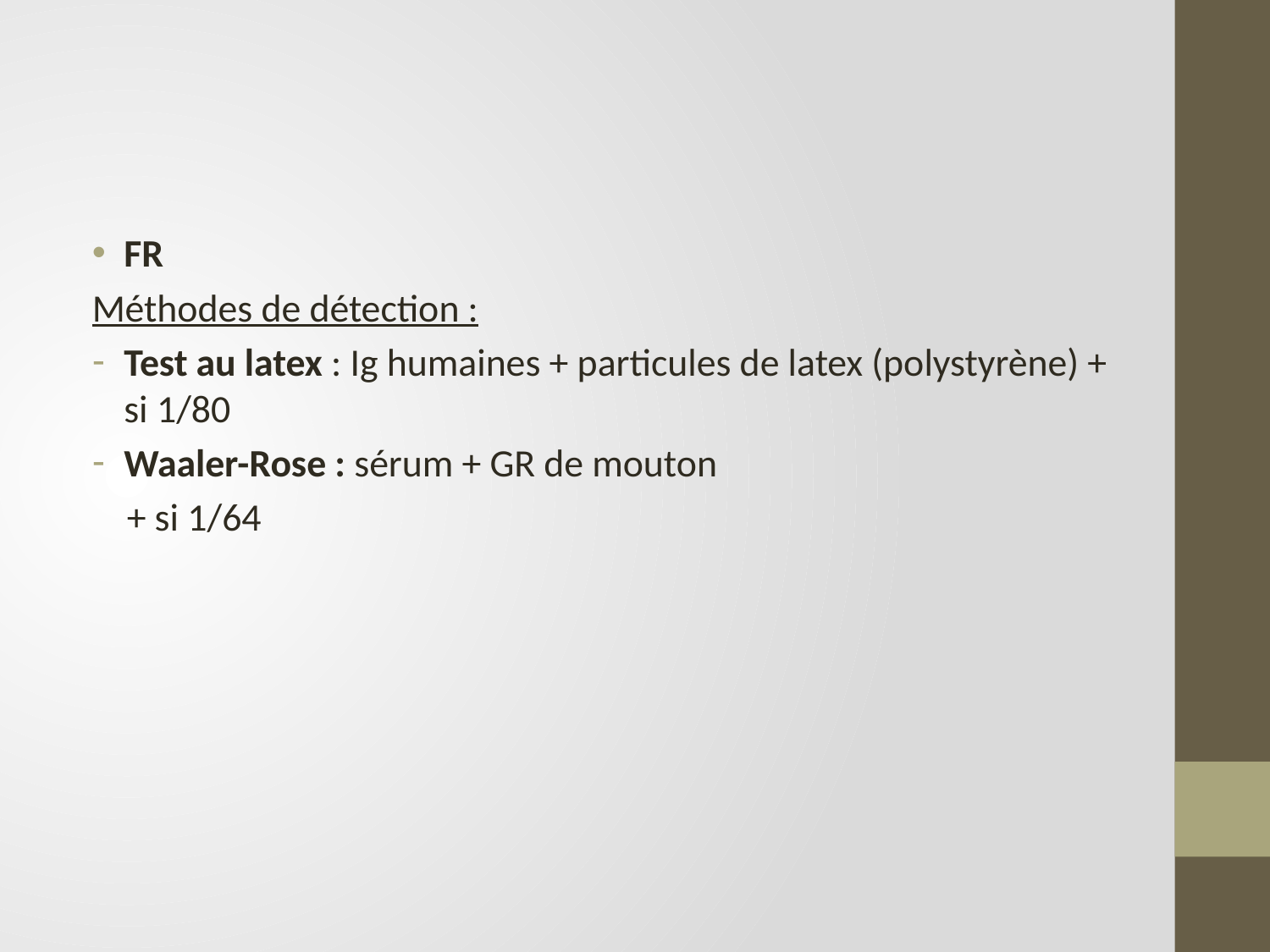

FR
Méthodes de détection :
Test au latex : Ig humaines + particules de latex (polystyrène) + si 1/80
Waaler-Rose : sérum + GR de mouton
    + si 1/64